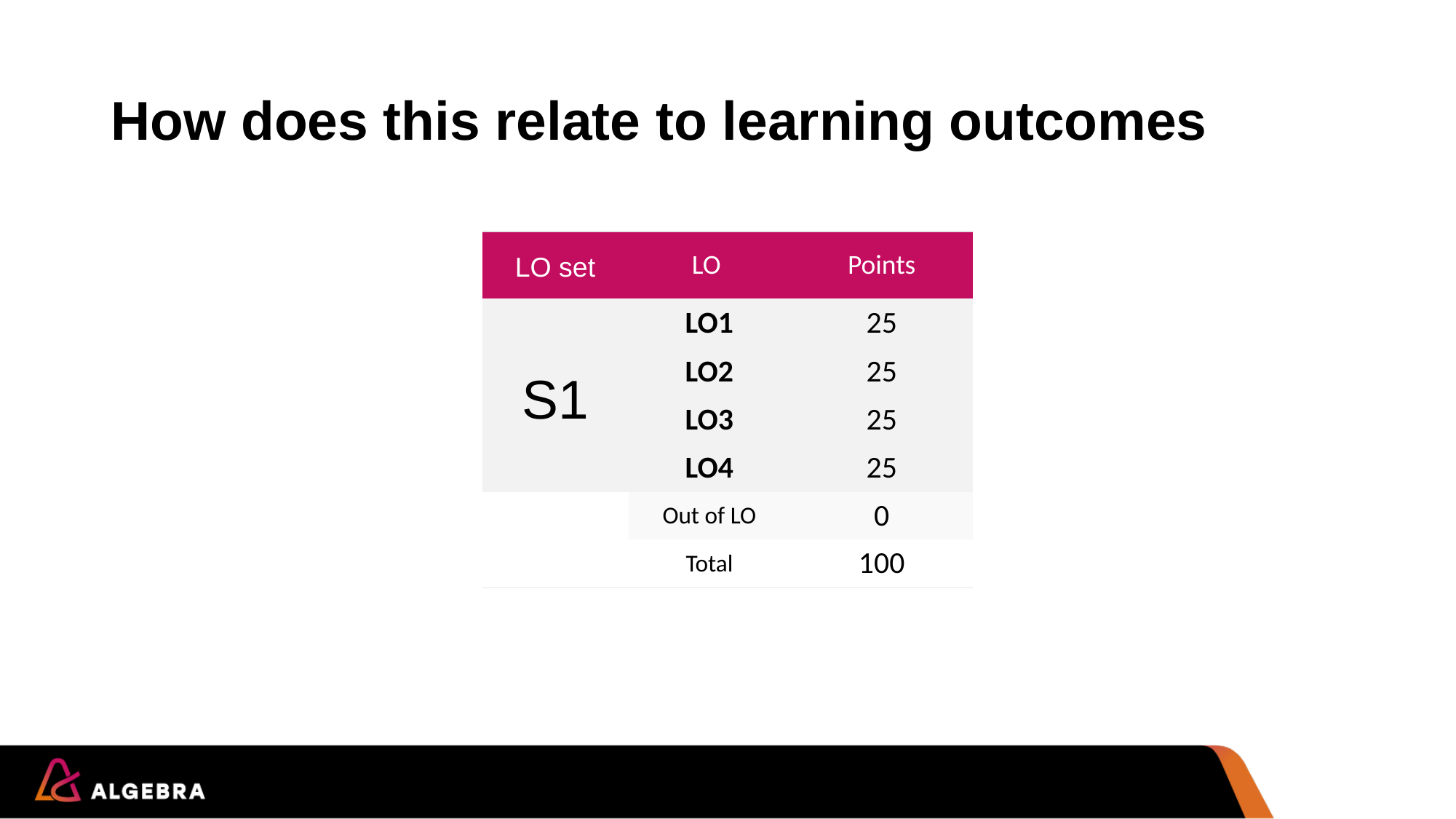

# How does this relate to learning outcomes
| LO set | LO | Points |
| --- | --- | --- |
| S1 | LO1 | 25 |
|  | LO2 | 25 |
|  | LO3 | 25 |
|  | LO4 | 25 |
|  | Out of LO | 0 |
|  | Total | 100 |